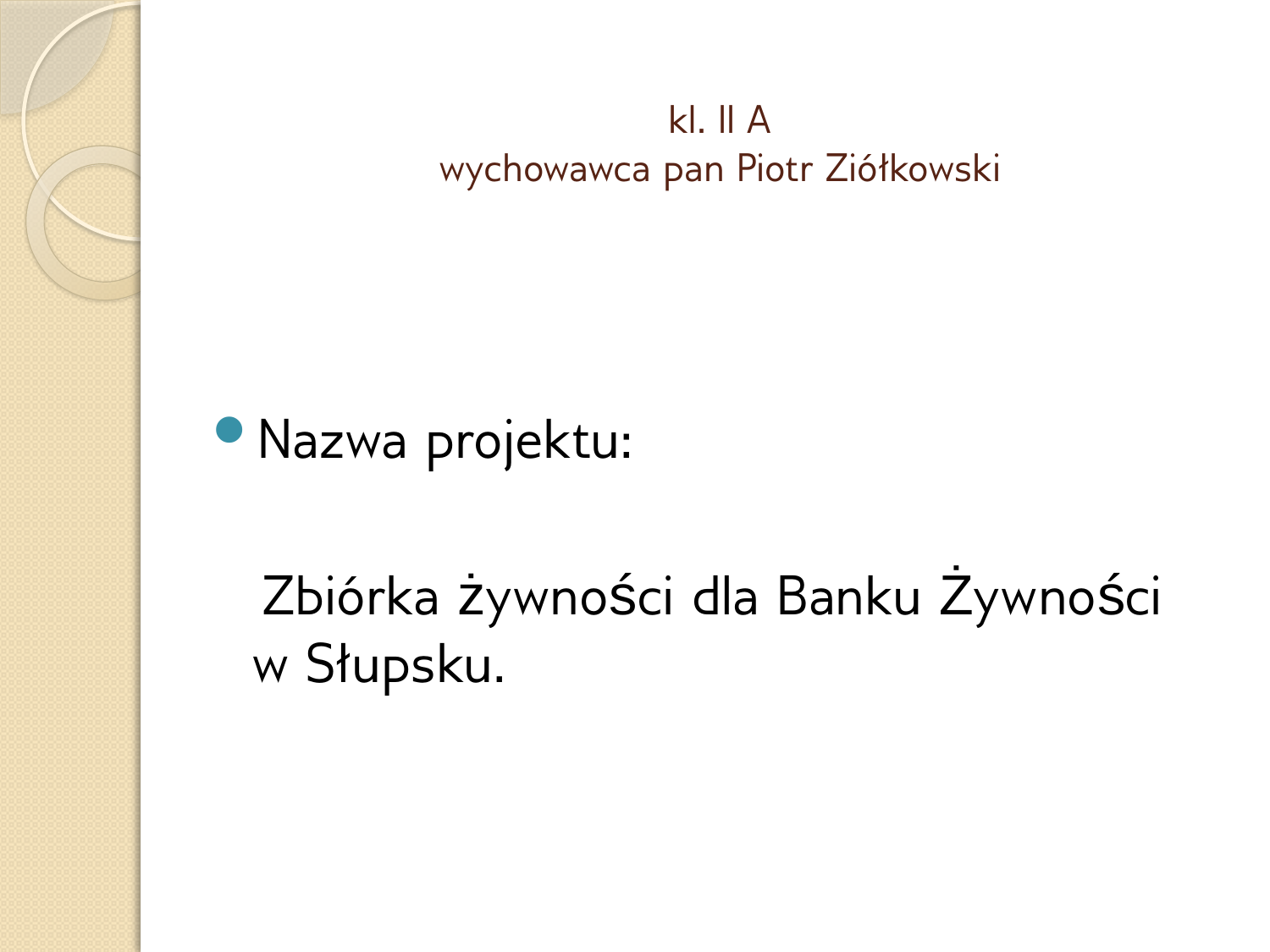

# kl. II A wychowawca pan Piotr Ziółkowski

Nazwa projektu:

   Zbiórka żywności dla Banku Żywności w Słupsku.